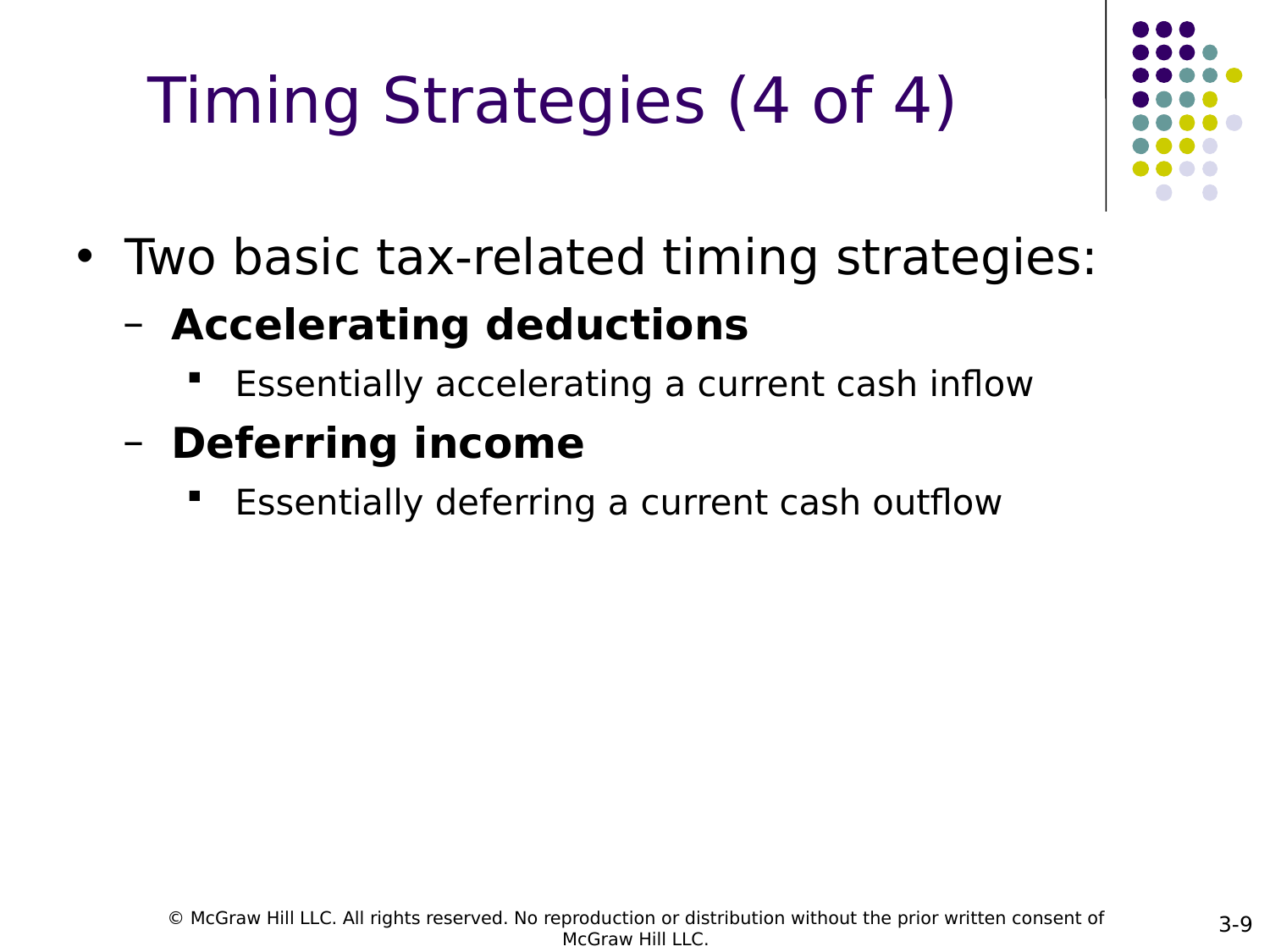

# Timing Strategies (4 of 4)
Two basic tax-related timing strategies:
Accelerating deductions
Essentially accelerating a current cash inflow
Deferring income
Essentially deferring a current cash outflow
3-9